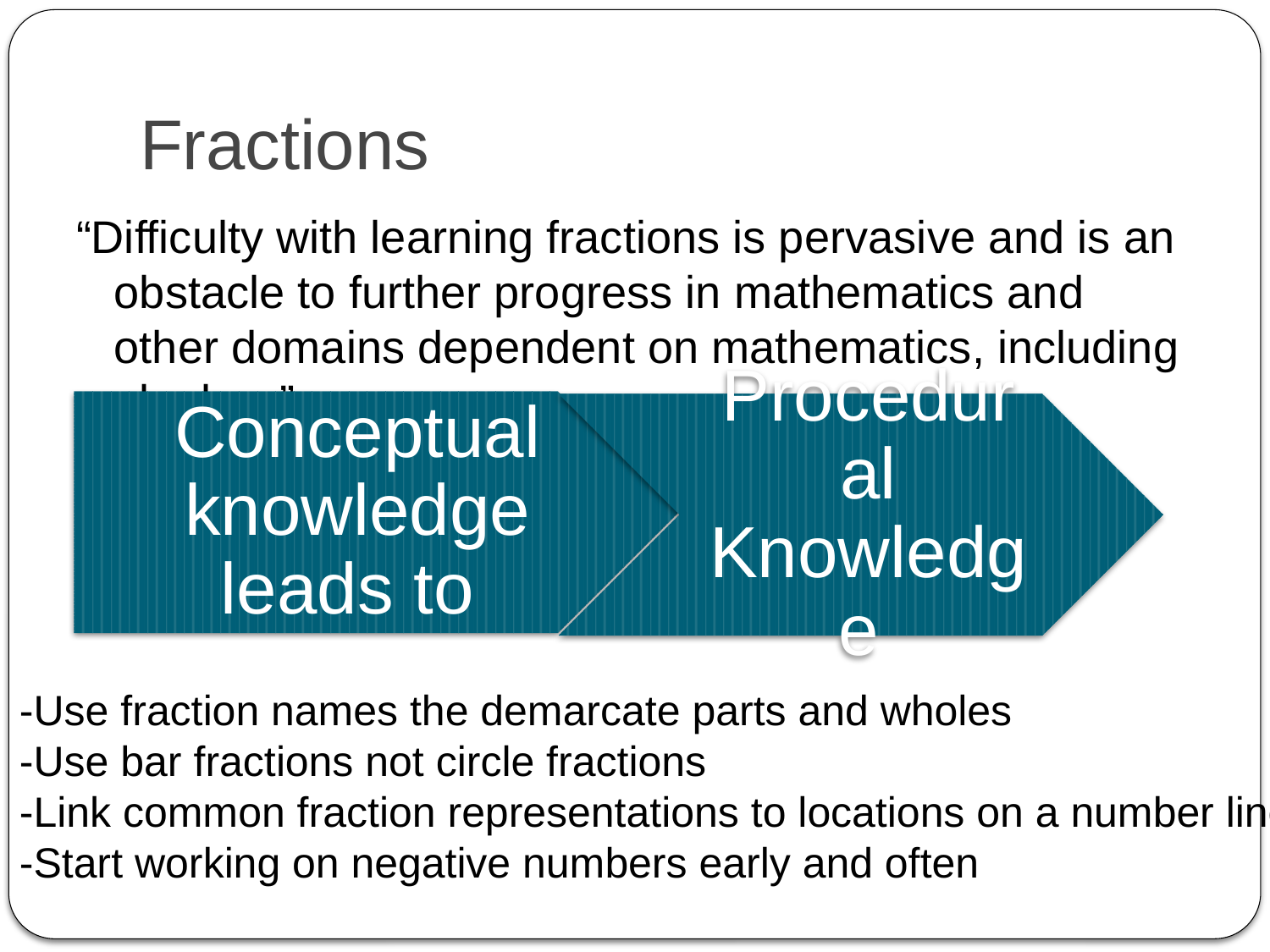

# Fractions
“Difficulty with learning fractions is pervasive and is an obstacle to further progress in mathematics and other domains dependent on mathematics, including algebra.”

Conceptual knowledge leads to
Procedural Knowledge
-Use fraction names the demarcate parts and wholes
-Use bar fractions not circle fractions
-Link common fraction representations to locations on a number line
-Start working on negative numbers early and often